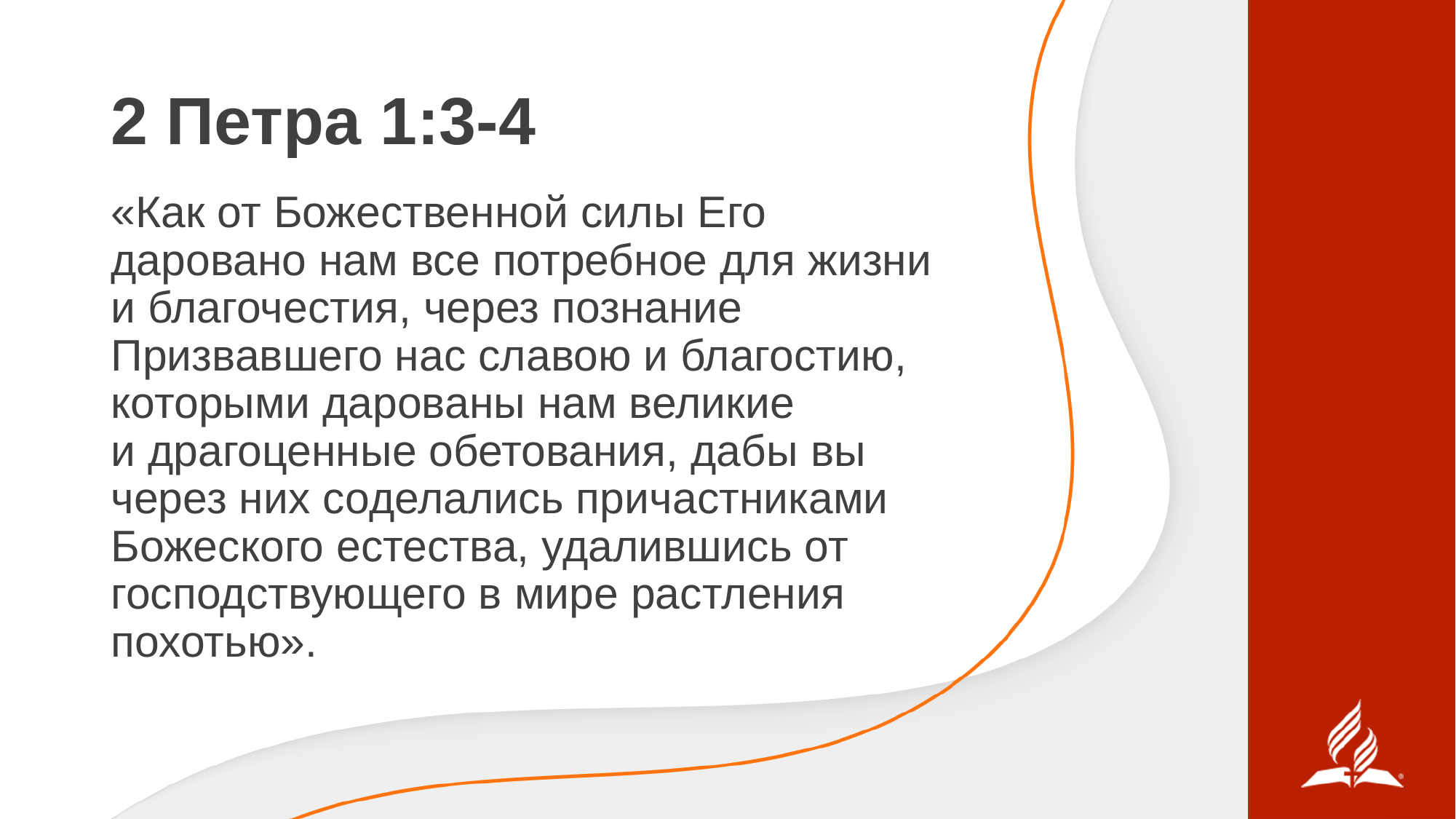

# 2 Петра 1:3-4
«Как от Божественной силы Его даровано нам все потребное для жизни и благочестия, через познание Призвавшего нас славою и благостию, которыми дарованы нам великие и драгоценные обетования, дабы вы через них соделались причастниками Божеского естества, удалившись от господствующего в мире растления похотью».